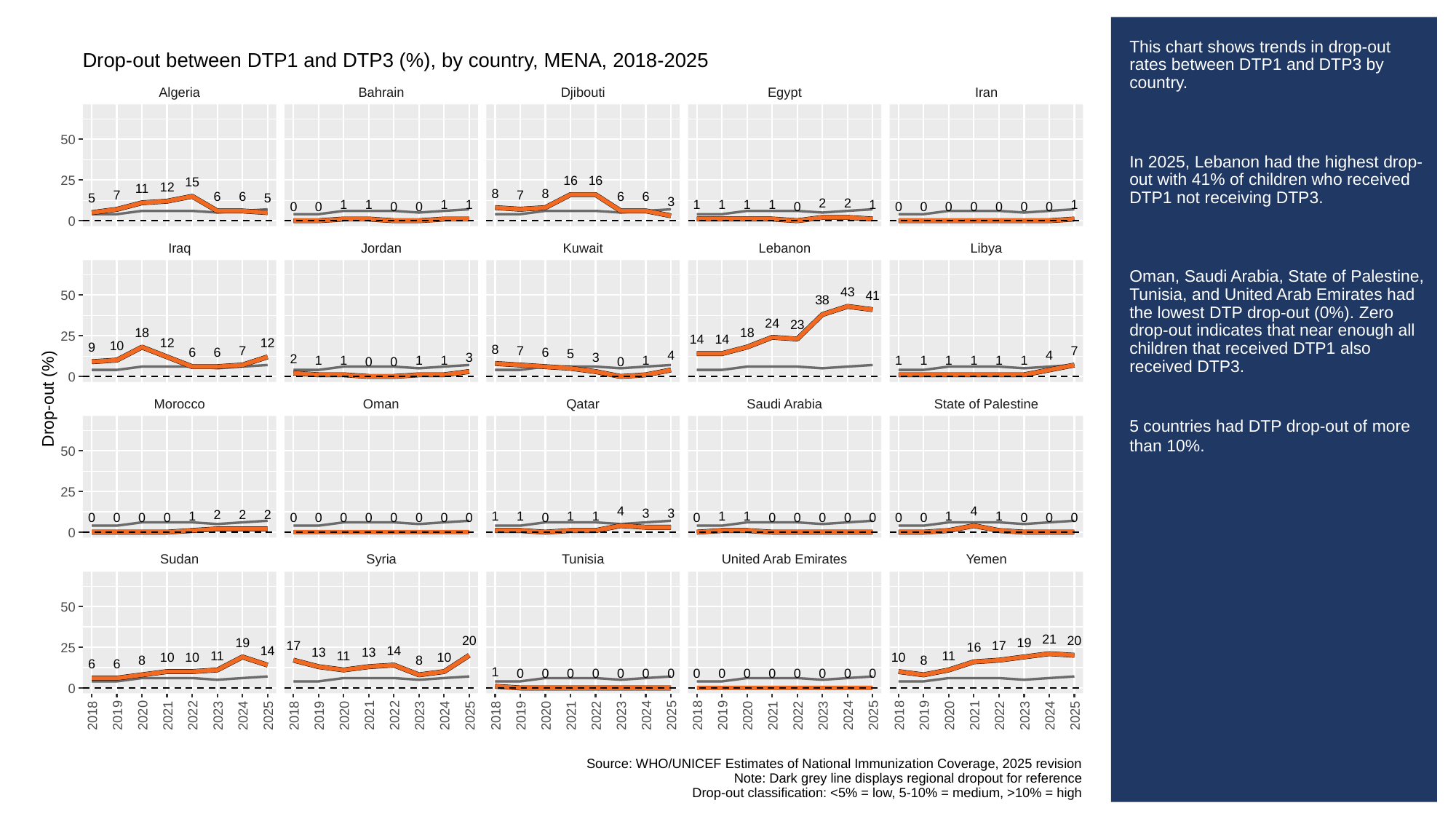

# This chart shows trends in drop-out rates between DTP1 and DTP3 by country.

In 2025, Lebanon had the highest drop-out with 41% of children who received DTP1 not receiving DTP3.

Oman, Saudi Arabia, State of Palestine, Tunisia, and United Arab Emirates had the lowest DTP drop-out (0%). Zero drop-out indicates that near enough all children that received DTP1 also received DTP3.

5 countries had DTP drop-out of more than 10%.

Drop-out between DTP1 and DTP3 (%), by country, MENA, 2018-2025
Algeria
Bahrain
Djibouti
Egypt
Iran

50

16
16
25
15

12
11
8
8
7
7
6
6
6
6
5
5

3
2
2
1
1
1
1
1
1
1
1
1
1

0
0
0
0
0
0
0
0
0
0
0
0

0

Iraq
Jordan
Kuwait
Lebanon
Libya

43
41
50

38

24
23
18
18
25
14
14

12
12
10
9
8
7
7
7

6
6
6
5
4
4
3
3
2
1
1
1
1
1
1
1
1
1
1
1

0
0
0

0

Drop-out (%)
Morocco
Oman
Qatar
Saudi Arabia
State of Palestine

50

25

4
4
3
3
2
2
2
1
1
1
1
1
1
1
1
1

0
0
0
0
0
0
0
0
0
0
0
0
0
0
0
0
0
0
0
0
0
0
0
0

0

Sudan
Syria
Tunisia
United Arab Emirates
Yemen

50

21
20
20
19
19
17
17
16
25
14
14

13
13
11
11
11
10
10
10
10

8
8
8

6
6
1

0
0
0
0
0
0
0
0
0
0
0
0
0
0
0

0

2018
2019
2020
2021
2022
2023
2024
2025
2018
2019
2020
2021
2022
2023
2024
2025
2018
2019
2020
2021
2022
2023
2024
2025
2018
2019
2020
2021
2022
2023
2024
2025
2018
2019
2020
2021
2022
2023
2024
2025
Source: WHO/UNICEF Estimates of National Immunization Coverage, 2025 revision
Note: Dark grey line displays regional dropout for reference
Drop-out classification: <5% = low, 5-10% = medium, >10% = high